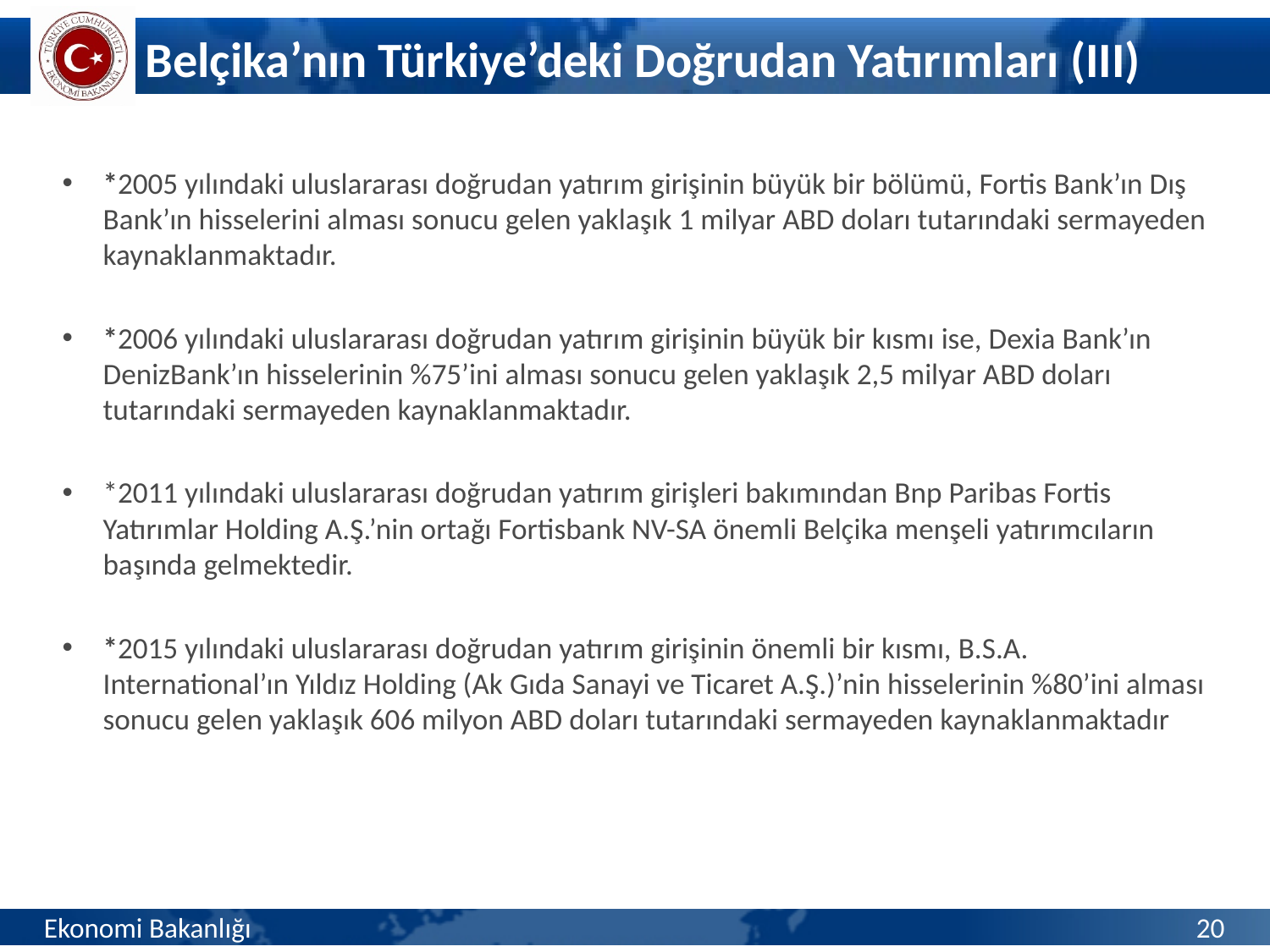

# Belçika’nın Türkiye’deki Doğrudan Yatırımları (III)

*2005 yılındaki uluslararası doğrudan yatırım girişinin büyük bir bölümü, Fortis Bank’ın Dış Bank’ın hisselerini alması sonucu gelen yaklaşık 1 milyar ABD doları tutarındaki sermayeden kaynaklanmaktadır.

*2006 yılındaki uluslararası doğrudan yatırım girişinin büyük bir kısmı ise, Dexia Bank’ın DenizBank’ın hisselerinin %75’ini alması sonucu gelen yaklaşık 2,5 milyar ABD doları tutarındaki sermayeden kaynaklanmaktadır.

*2011 yılındaki uluslararası doğrudan yatırım girişleri bakımından Bnp Paribas Fortis Yatırımlar Holding A.Ş.’nin ortağı Fortisbank NV-SA önemli Belçika menşeli yatırımcıların başında gelmektedir.

*2015 yılındaki uluslararası doğrudan yatırım girişinin önemli bir kısmı, B.S.A. International’ın Yıldız Holding (Ak Gıda Sanayi ve Ticaret A.Ş.)’nin hisselerinin %80’ini alması sonucu gelen yaklaşık 606 milyon ABD doları tutarındaki sermayeden kaynaklanmaktadır

Ekonomi Bakanlığı
20